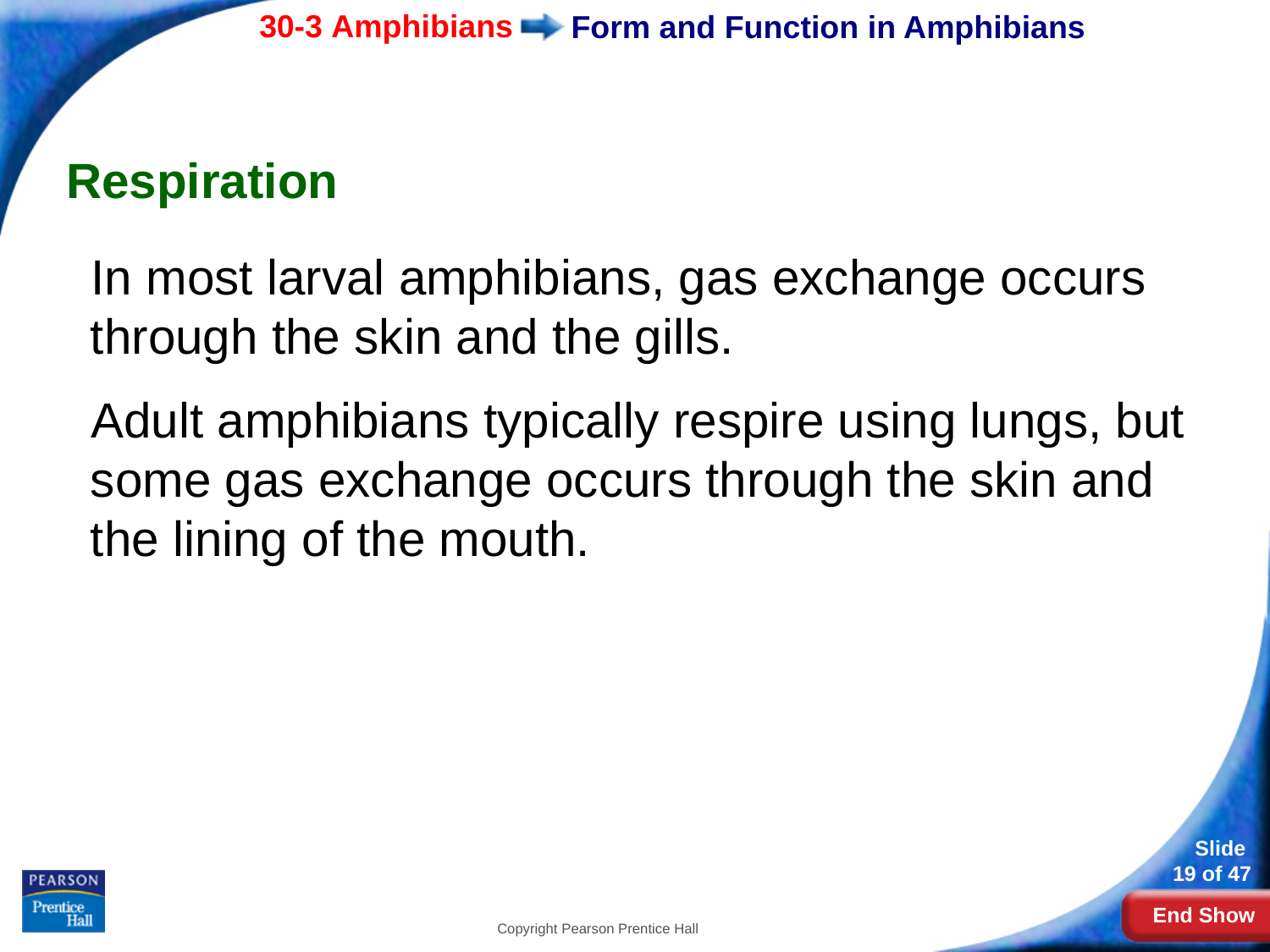

# Form and Function in Amphibians
Respiration
In most larval amphibians, gas exchange occurs through the skin and the gills.
Adult amphibians typically respire using lungs, but some gas exchange occurs through the skin and the lining of the mouth.

Copyright Pearson Prentice Hall